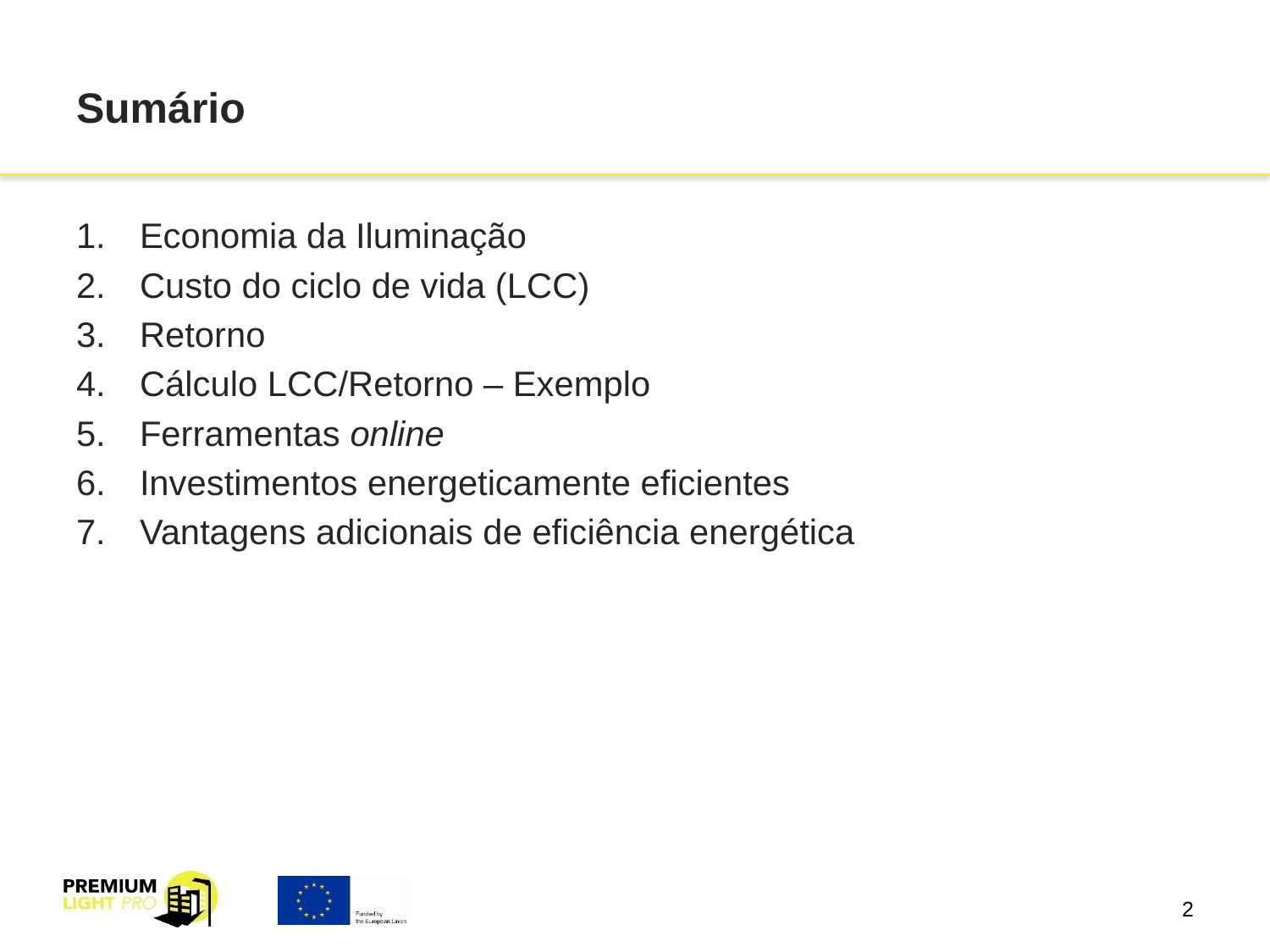

# Sumário
Economia da Iluminação
Custo do ciclo de vida (LCC)
Retorno
Cálculo LCC/Retorno – Exemplo
Ferramentas online
Investimentos energeticamente eficientes
Vantagens adicionais de eficiência energética